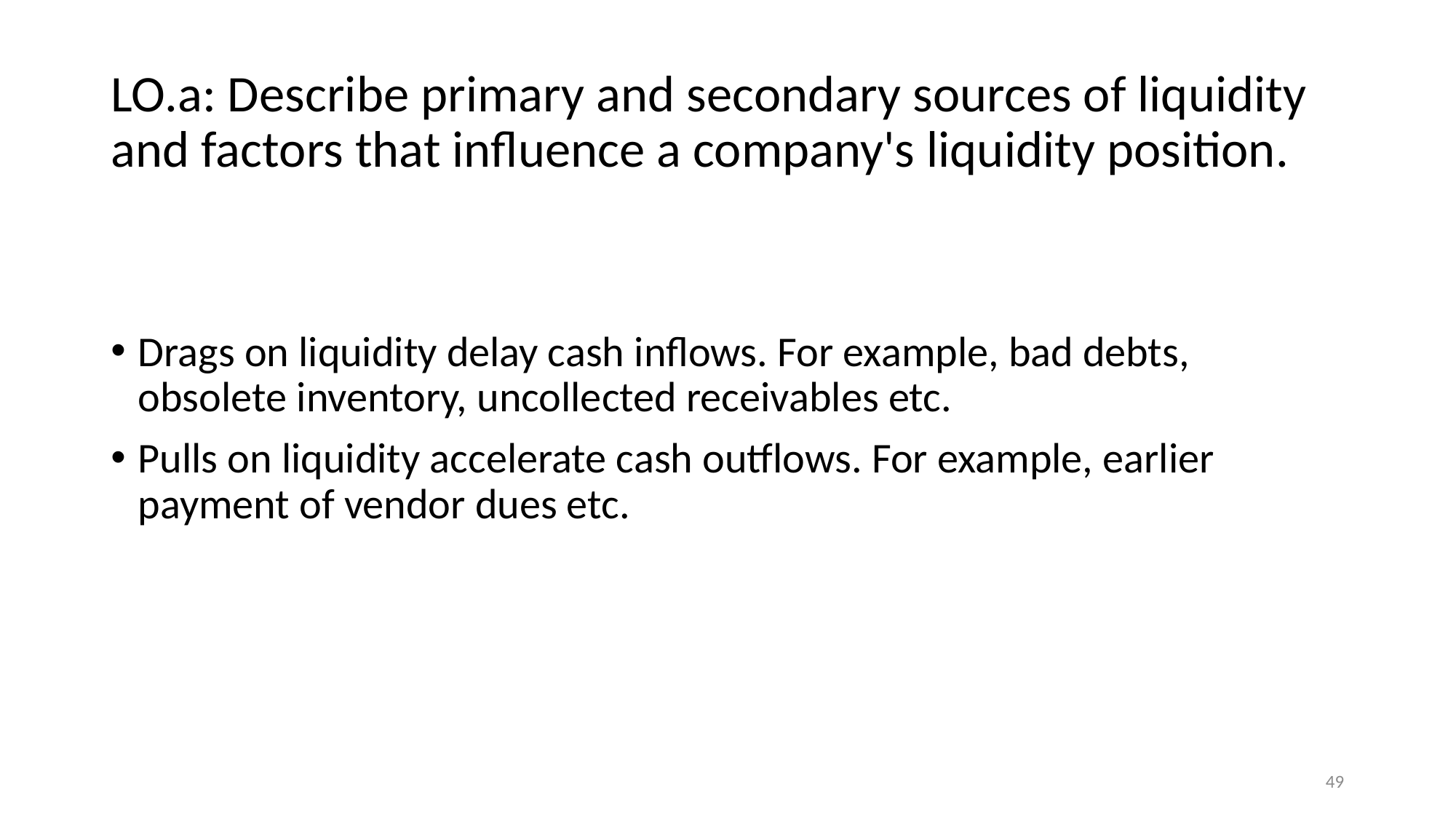

# LO.a: Describe primary and secondary sources of liquidity and factors that influence a company's liquidity position.
Drags on liquidity delay cash inflows. For example, bad debts, obsolete inventory, uncollected receivables etc.
Pulls on liquidity accelerate cash outflows. For example, earlier payment of vendor dues etc.

49